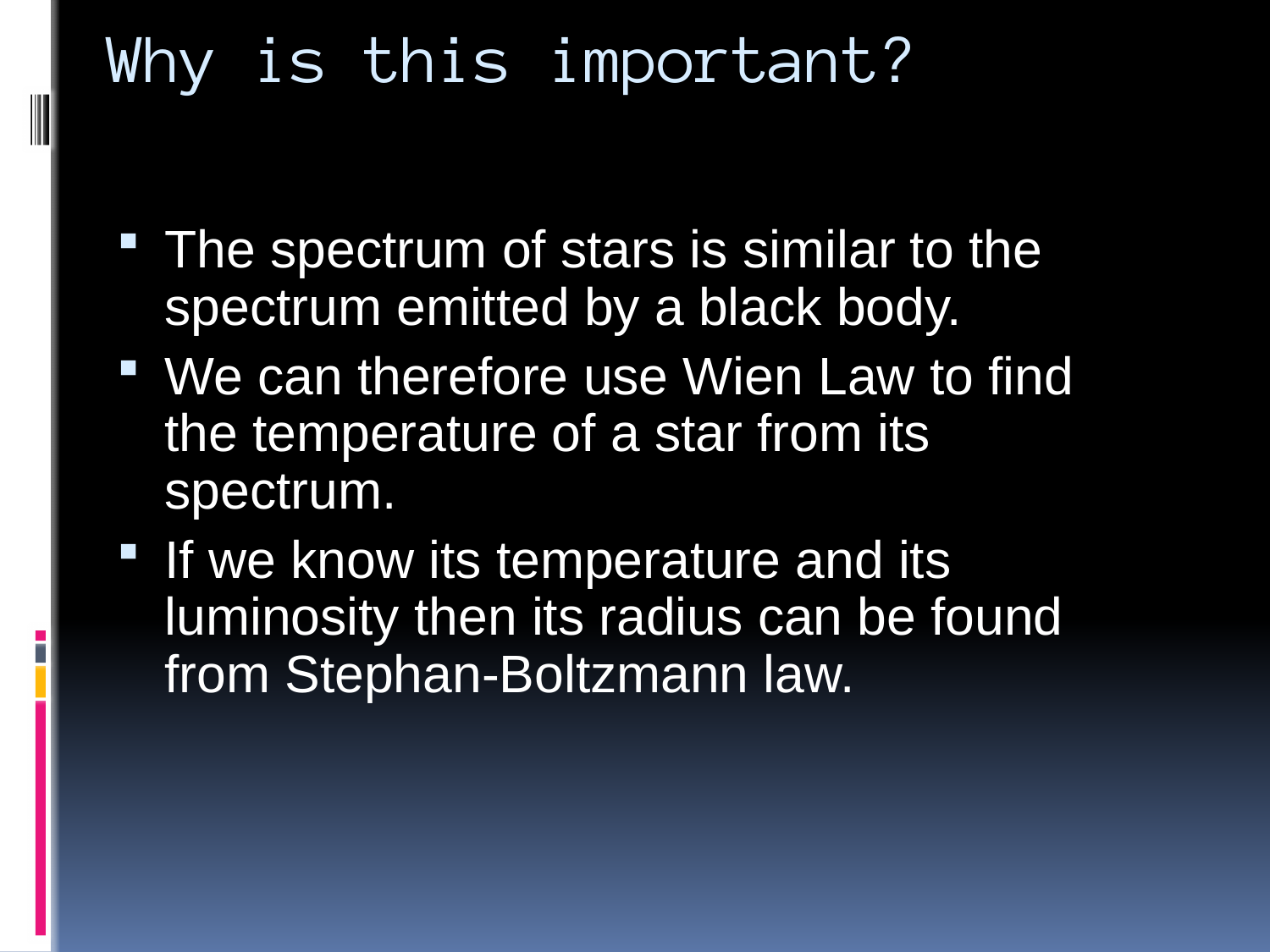

# Why is this important?
The spectrum of stars is similar to the spectrum emitted by a black body.
We can therefore use Wien Law to find the temperature of a star from its spectrum.
If we know its temperature and its luminosity then its radius can be found from Stephan-Boltzmann law.